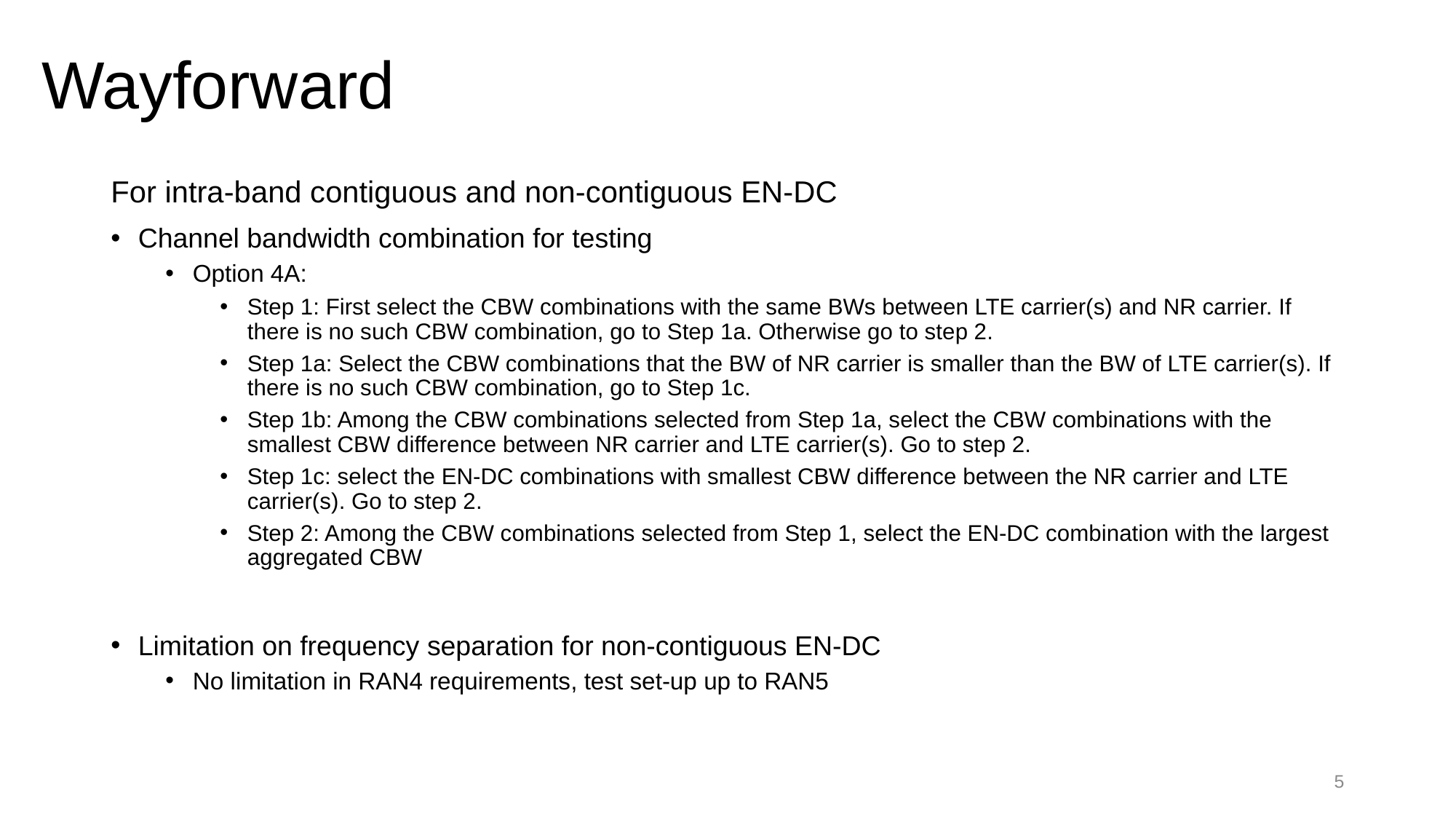

# Wayforward
For intra-band contiguous and non-contiguous EN-DC
Channel bandwidth combination for testing
Option 4A:
Step 1: First select the CBW combinations with the same BWs between LTE carrier(s) and NR carrier. If there is no such CBW combination, go to Step 1a. Otherwise go to step 2.
Step 1a: Select the CBW combinations that the BW of NR carrier is smaller than the BW of LTE carrier(s). If there is no such CBW combination, go to Step 1c.
Step 1b: Among the CBW combinations selected from Step 1a, select the CBW combinations with the smallest CBW difference between NR carrier and LTE carrier(s). Go to step 2.
Step 1c: select the EN-DC combinations with smallest CBW difference between the NR carrier and LTE carrier(s). Go to step 2.
Step 2: Among the CBW combinations selected from Step 1, select the EN-DC combination with the largest aggregated CBW

Limitation on frequency separation for non-contiguous EN-DC
No limitation in RAN4 requirements, test set-up up to RAN5

5